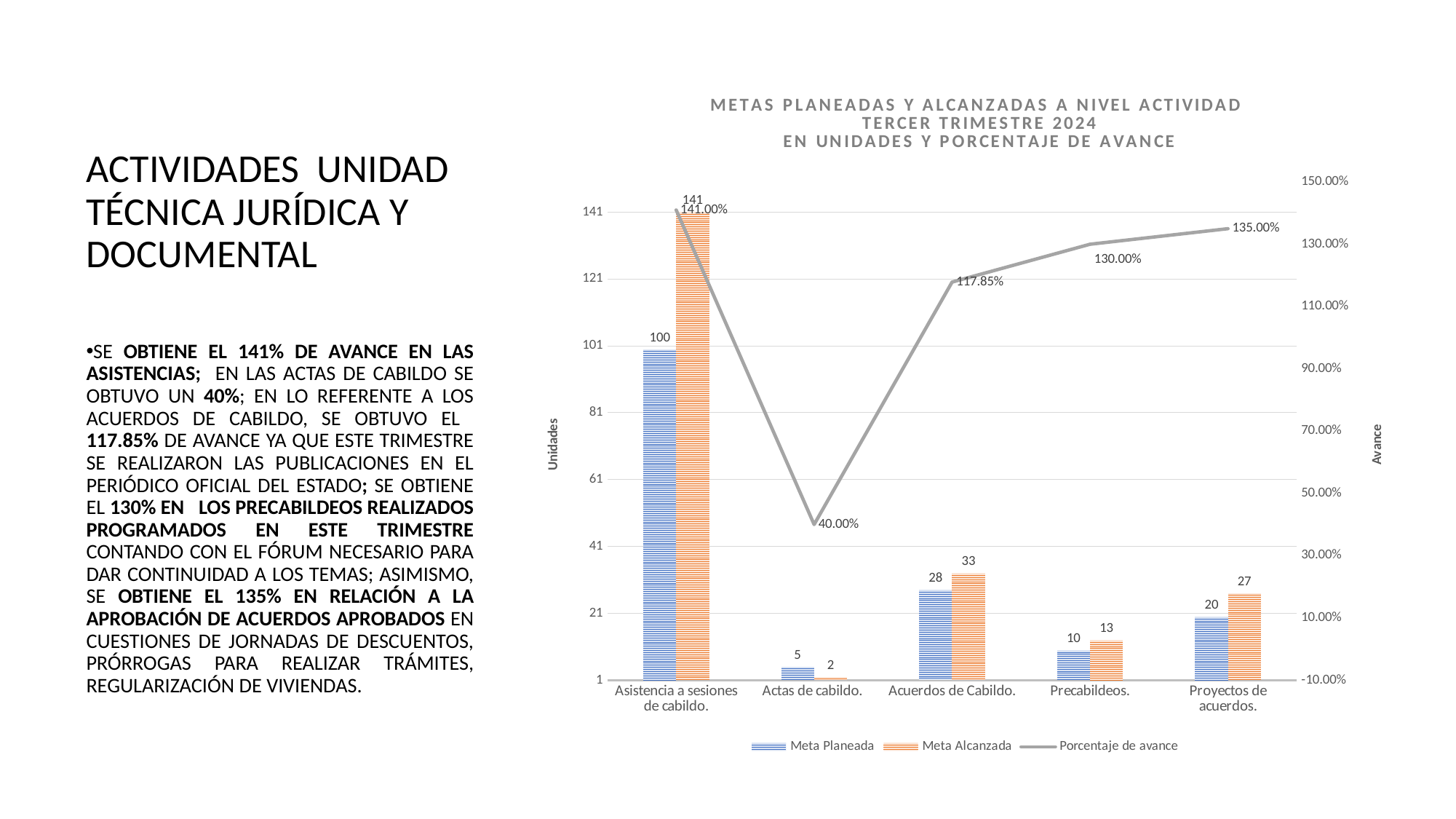

ACTIVIDADES  UNIDAD TÉCNICA JURÍDICA Y DOCUMENTAL

### Chart: METAS PLANEADAS Y ALCANZADAS A NIVEL ACTIVIDAD
TERCER TRIMESTRE 2024
EN UNIDADES Y PORCENTAJE DE AVANCE

| Category | Meta Planeada | Meta Alcanzada |  |
|---|---|---|---|
| Asistencia a sesiones de cabildo. | 100.0 | 141.0 | 1.41 |
| Actas de cabildo.  | 5.0 | 2.0 | 0.4 |
| Acuerdos de Cabildo. | 28.0 | 33.0 | 1.1785714285714286 |
| Precabildeos. | 10.0 | 13.0 | 1.3 |
| Proyectos de acuerdos. | 20.0 | 27.0 | 1.35 |
SE OBTIENE EL 141% DE AVANCE EN LAS ASISTENCIAS;  EN LAS ACTAS DE CABILDO SE OBTUVO UN 40%; EN LO REFERENTE A LOS ACUERDOS DE CABILDO, SE OBTUVO EL  117.85% DE AVANCE YA QUE ESTE TRIMESTRE SE REALIZARON LAS PUBLICACIONES EN EL PERIÓDICO OFICIAL DEL ESTADO; SE OBTIENE EL 130% EN   LOS PRECABILDEOS REALIZADOS PROGRAMADOS EN ESTE TRIMESTRE CONTANDO CON EL FÓRUM NECESARIO PARA DAR CONTINUIDAD A LOS TEMAS; ASIMISMO, SE OBTIENE EL 135% EN RELACIÓN A LA APROBACIÓN DE ACUERDOS APROBADOS EN CUESTIONES DE JORNADAS DE DESCUENTOS, PRÓRROGAS PARA REALIZAR TRÁMITES, REGULARIZACIÓN DE VIVIENDAS.